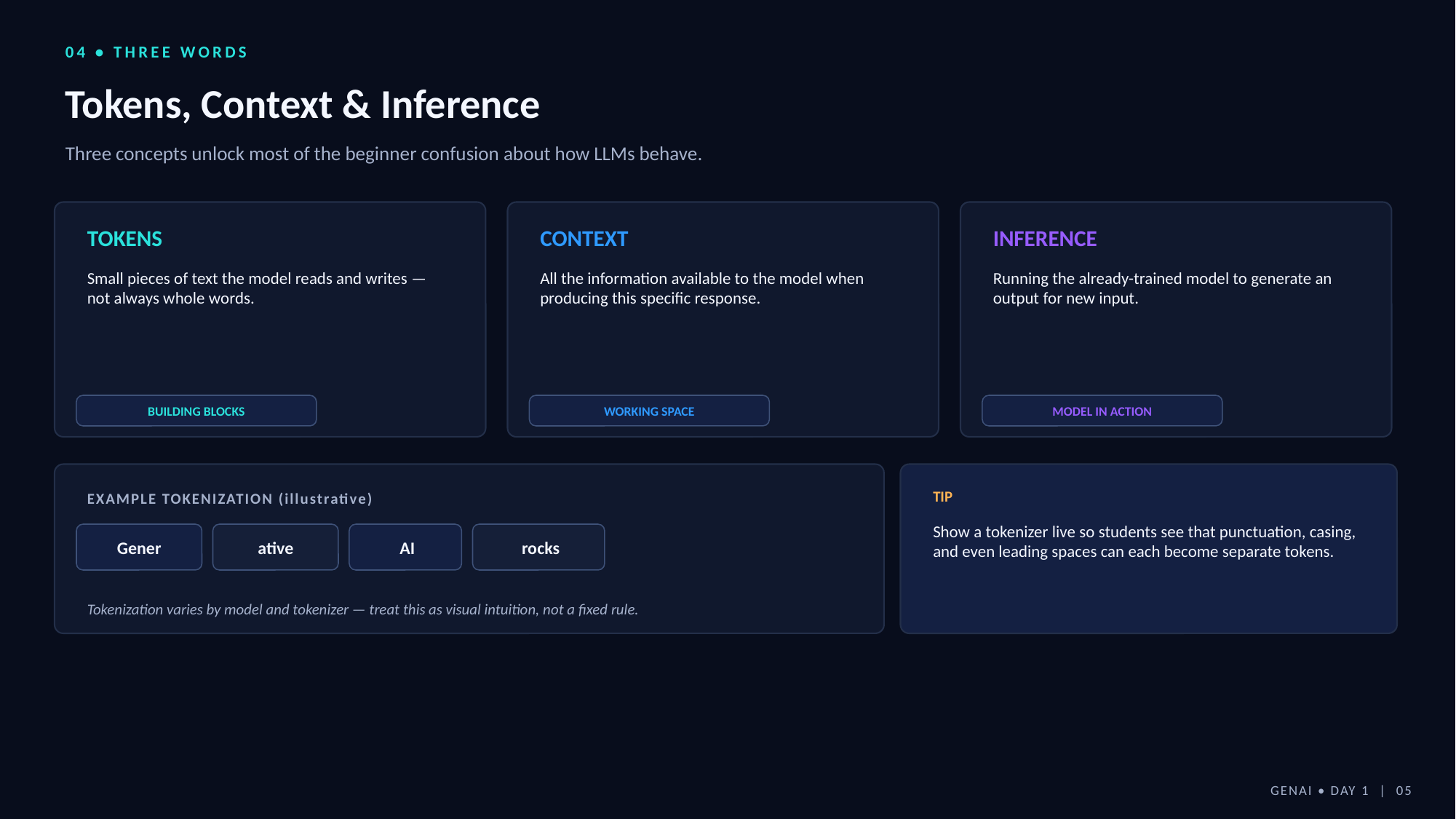

04 • THREE WORDS
Tokens, Context & Inference
Three concepts unlock most of the beginner confusion about how LLMs behave.

TOKENS
CONTEXT
INFERENCE
Small pieces of text the model reads and writes — not always whole words.
All the information available to the model when producing this specific response.
Running the already-trained model to generate an output for new input.

BUILDING BLOCKS

WORKING SPACE

MODEL IN ACTION

TIP
EXAMPLE TOKENIZATION (illustrative)
Show a tokenizer live so students see that punctuation, casing, and even leading spaces can each become separate tokens.

Gener

ative

 AI

 rocks
Tokenization varies by model and tokenizer — treat this as visual intuition, not a fixed rule.
GENAI • DAY 1  |  05